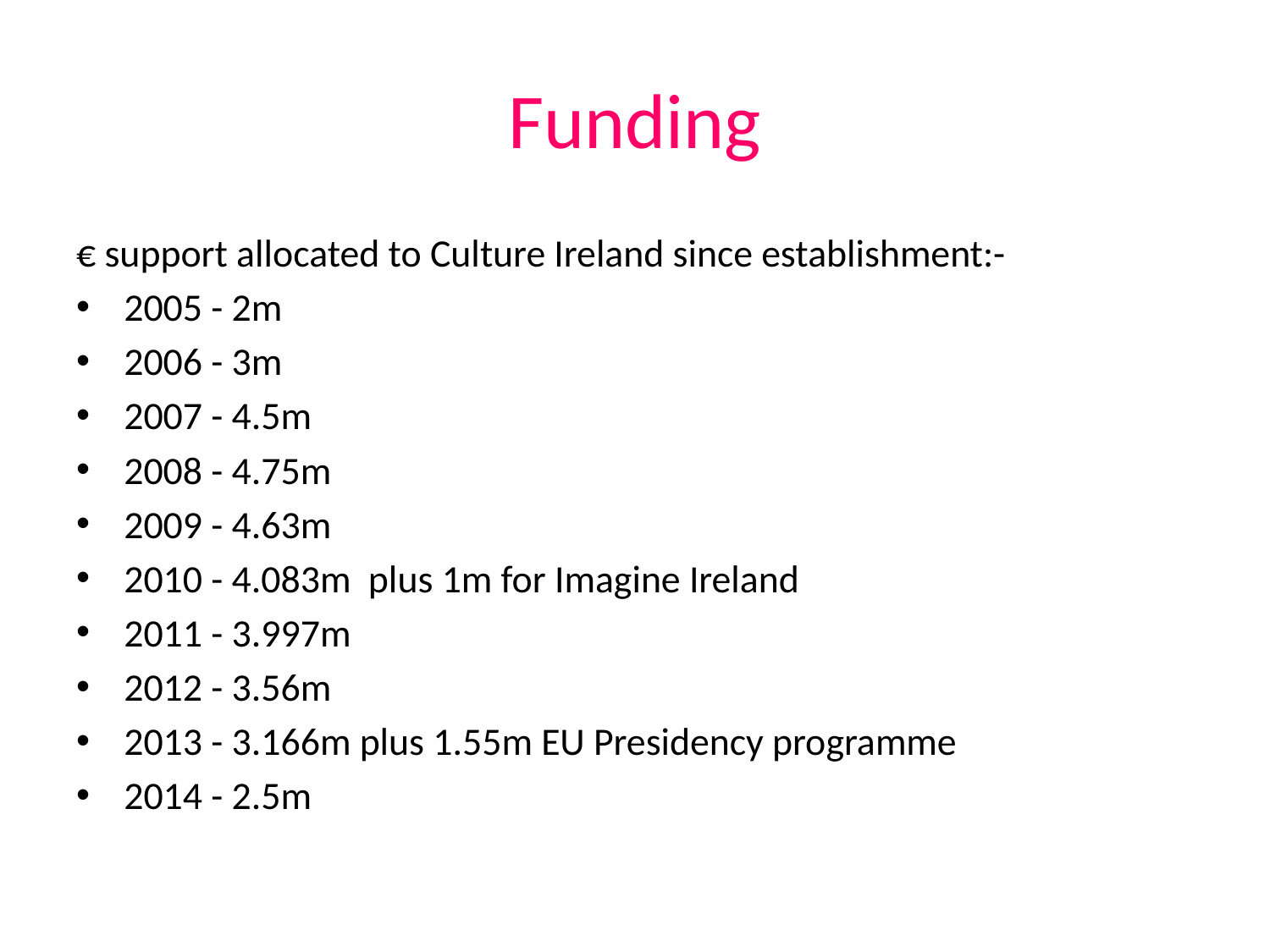

# Funding
€ support allocated to Culture Ireland since establishment:-
2005 - 2m
2006 - 3m
2007 - 4.5m
2008 - 4.75m
2009 - 4.63m
2010 - 4.083m  plus 1m for Imagine Ireland
2011 - 3.997m
2012 - 3.56m
2013 - 3.166m plus 1.55m EU Presidency programme
2014 - 2.5m